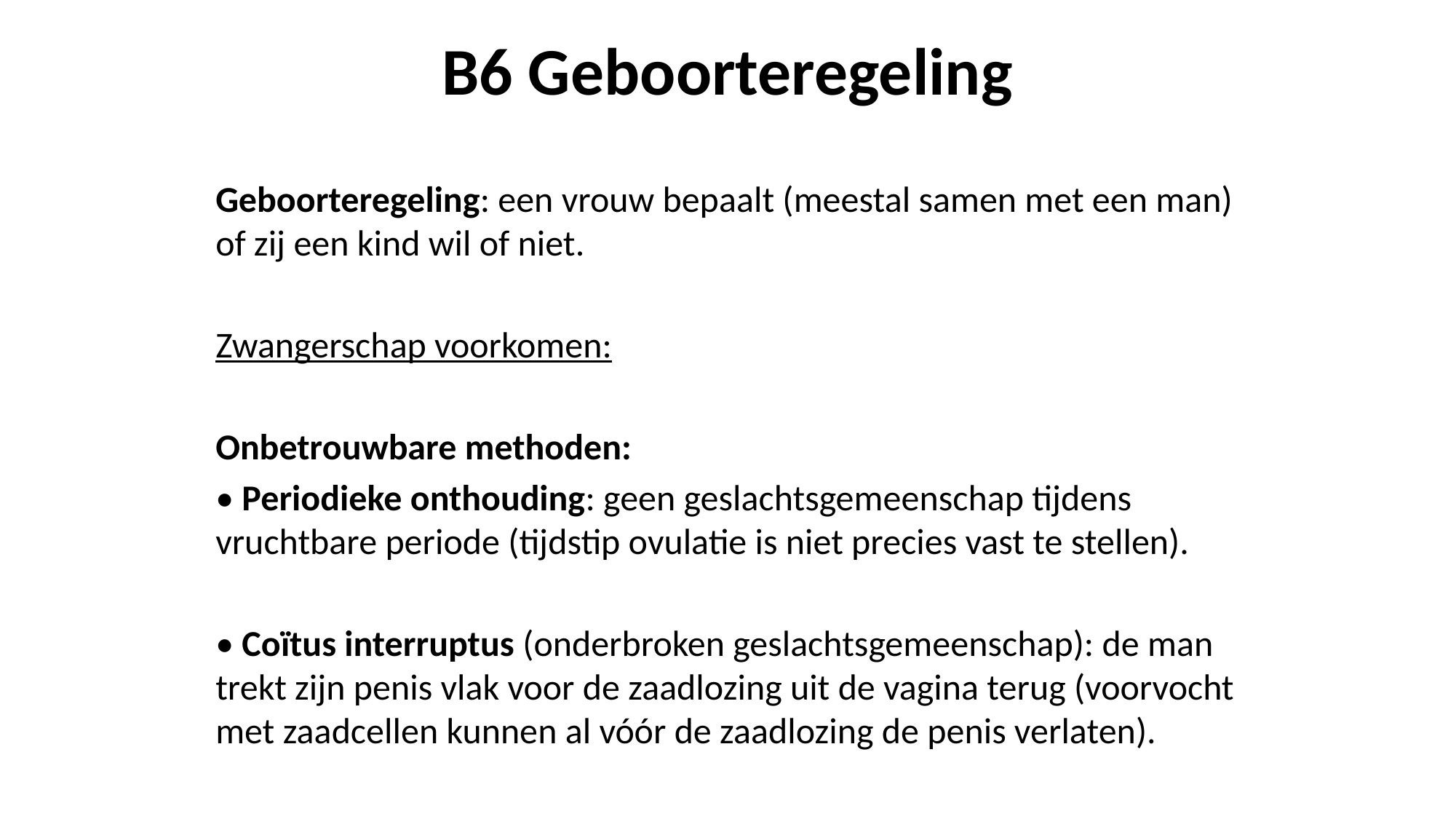

# B6 Geboorteregeling
Geboorteregeling: een vrouw bepaalt (meestal samen met een man) of zij een kind wil of niet.

Zwangerschap voorkomen:

Onbetrouwbare methoden:
• Periodieke onthouding: geen geslachtsgemeenschap tijdens vruchtbare periode (tijdstip ovulatie is niet precies vast te stellen).

• Coïtus interruptus (onderbroken geslachtsgemeenschap): de man trekt zijn penis vlak voor de zaadlozing uit de vagina terug (voorvocht met zaadcellen kunnen al vóór de zaadlozing de penis verlaten).